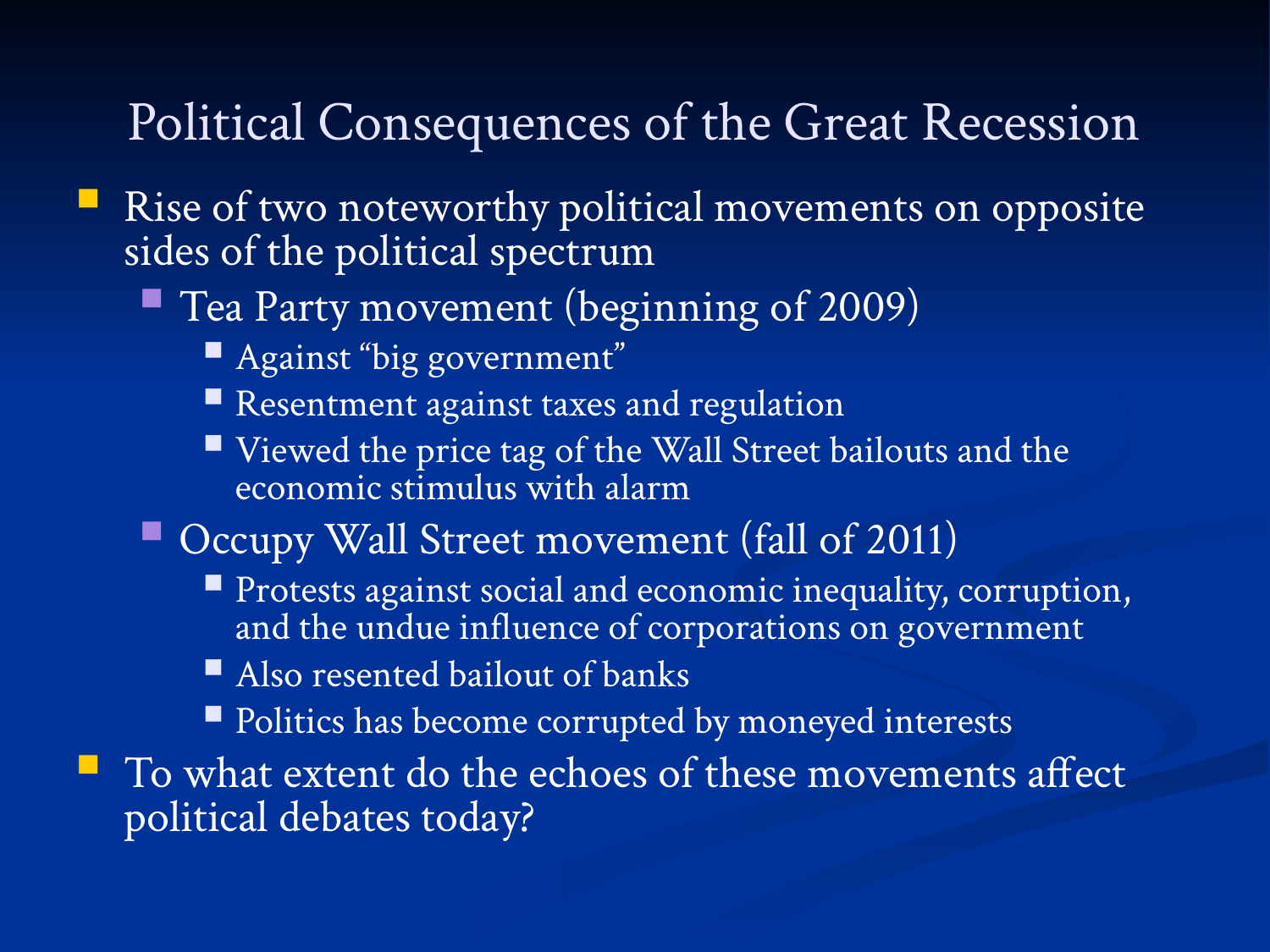

Political Consequences of the Great Recession
# Rise of two noteworthy political movements on opposite sides of the political spectrum
Tea Party movement (beginning of 2009)
Against “big government”
Resentment against taxes and regulation
Viewed the price tag of the Wall Street bailouts and the economic stimulus with alarm
Occupy Wall Street movement (fall of 2011)
Protests against social and economic inequality, corruption, and the undue influence of corporations on government
Also resented bailout of banks
Politics has become corrupted by moneyed interests
To what extent do the echoes of these movements affect political debates today?